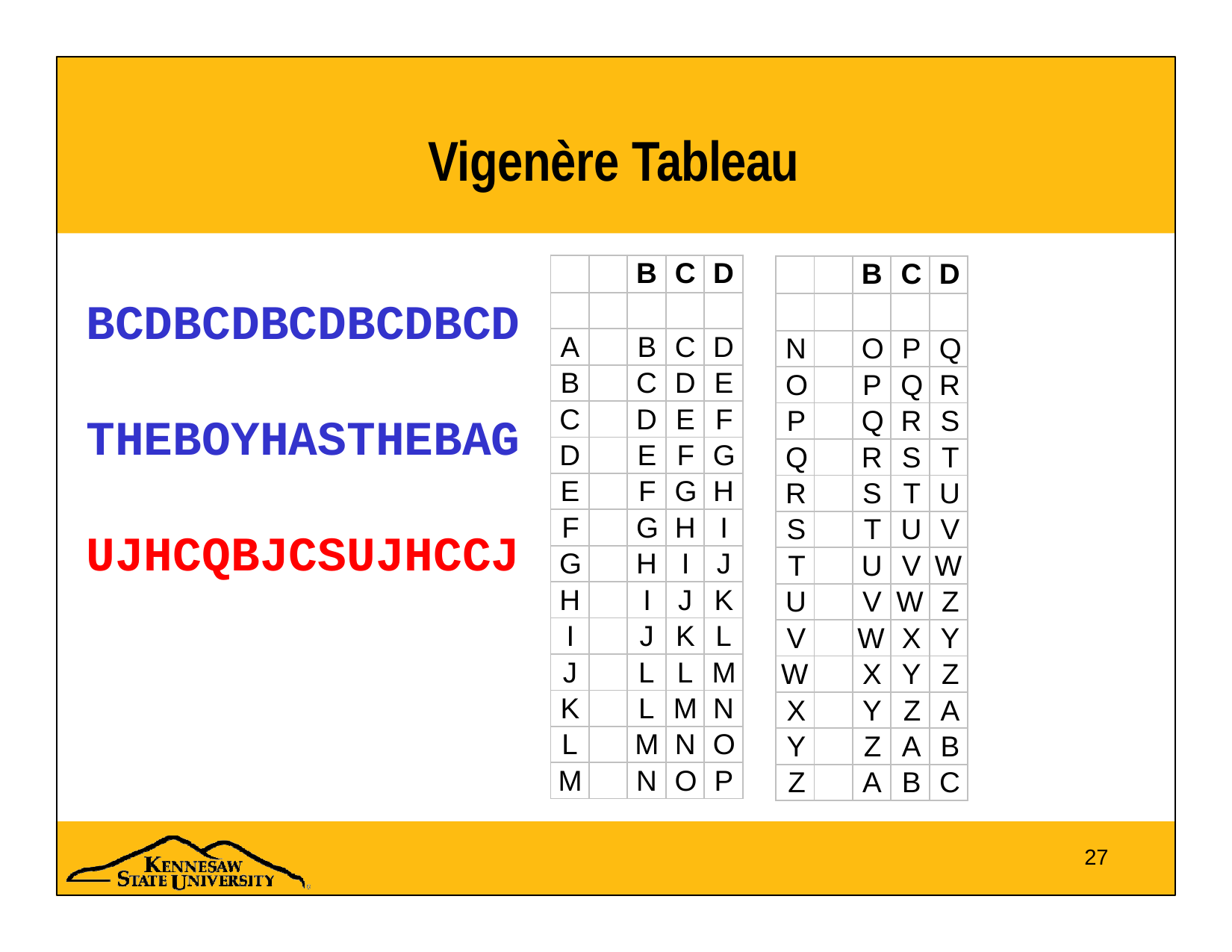

# Vigenère Tableau
|  |  | B | C | D |
| --- | --- | --- | --- | --- |
|  |  |  |  |  |
| A |  | B | C | D |
| B |  | C | D | E |
| C |  | D | E | F |
| D |  | E | F | G |
| E |  | F | G | H |
| F |  | G | H | I |
| G |  | H | I | J |
| H |  | I | J | K |
| I |  | J | K | L |
| J |  | L | L | M |
| K |  | L | M | N |
| L |  | M | N | O |
| M |  | N | O | P |
|  |  | B | C | D |
| --- | --- | --- | --- | --- |
|  |  |  |  |  |
| N |  | O | P | Q |
| O |  | P | Q | R |
| P |  | Q | R | S |
| Q |  | R | S | T |
| R |  | S | T | U |
| S |  | T | U | V |
| T |  | U | V | W |
| U |  | V | W | Z |
| V |  | W | X | Y |
| W |  | X | Y | Z |
| X |  | Y | Z | A |
| Y |  | Z | A | B |
| Z |  | A | B | C |
BCDBCDBCDBCDBCD  THEBOYHASTHEBAG  UJHCQBJCSUJHCCJ

27